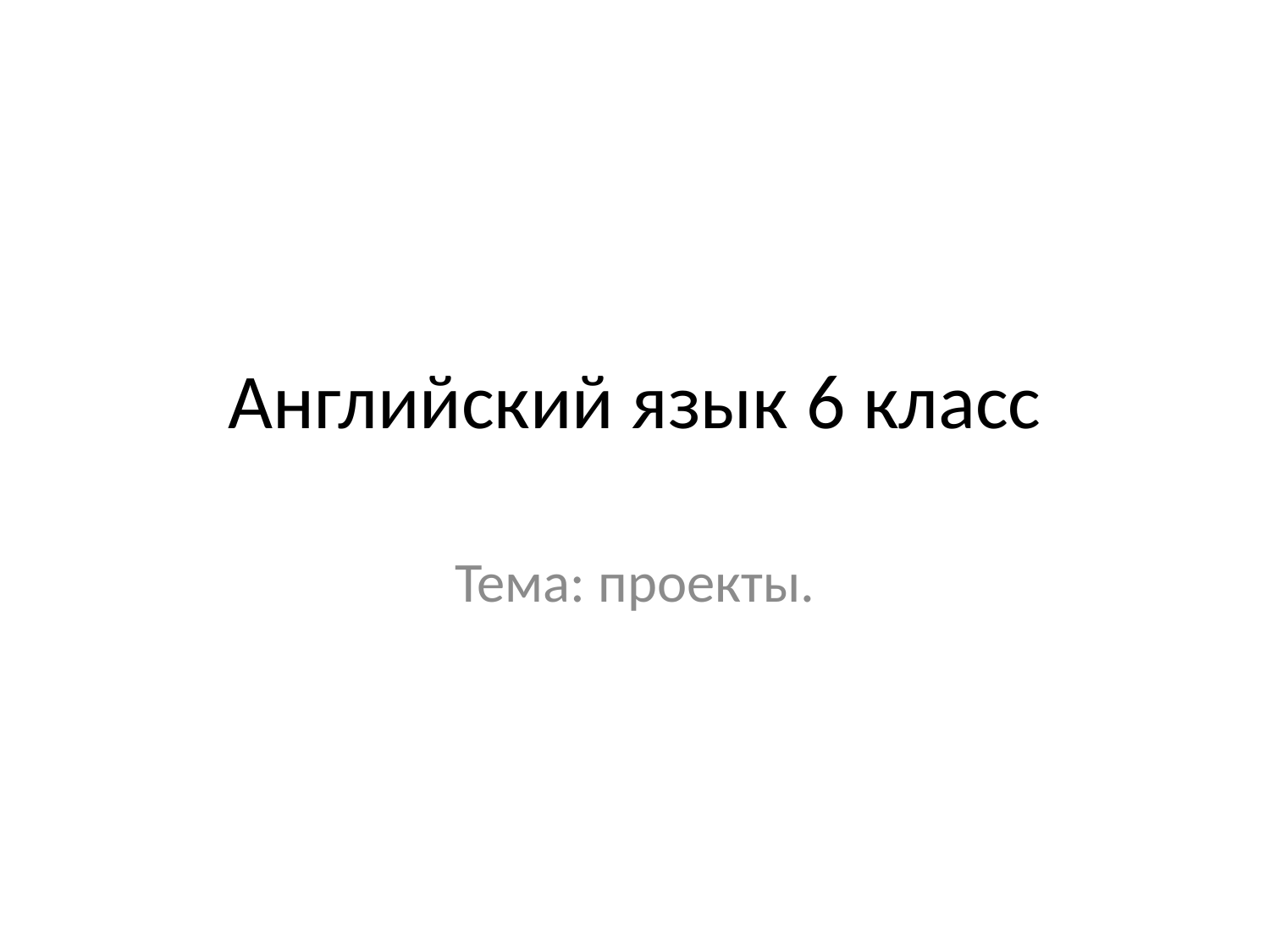

# Английский язык 6 класс
Тема: проекты.